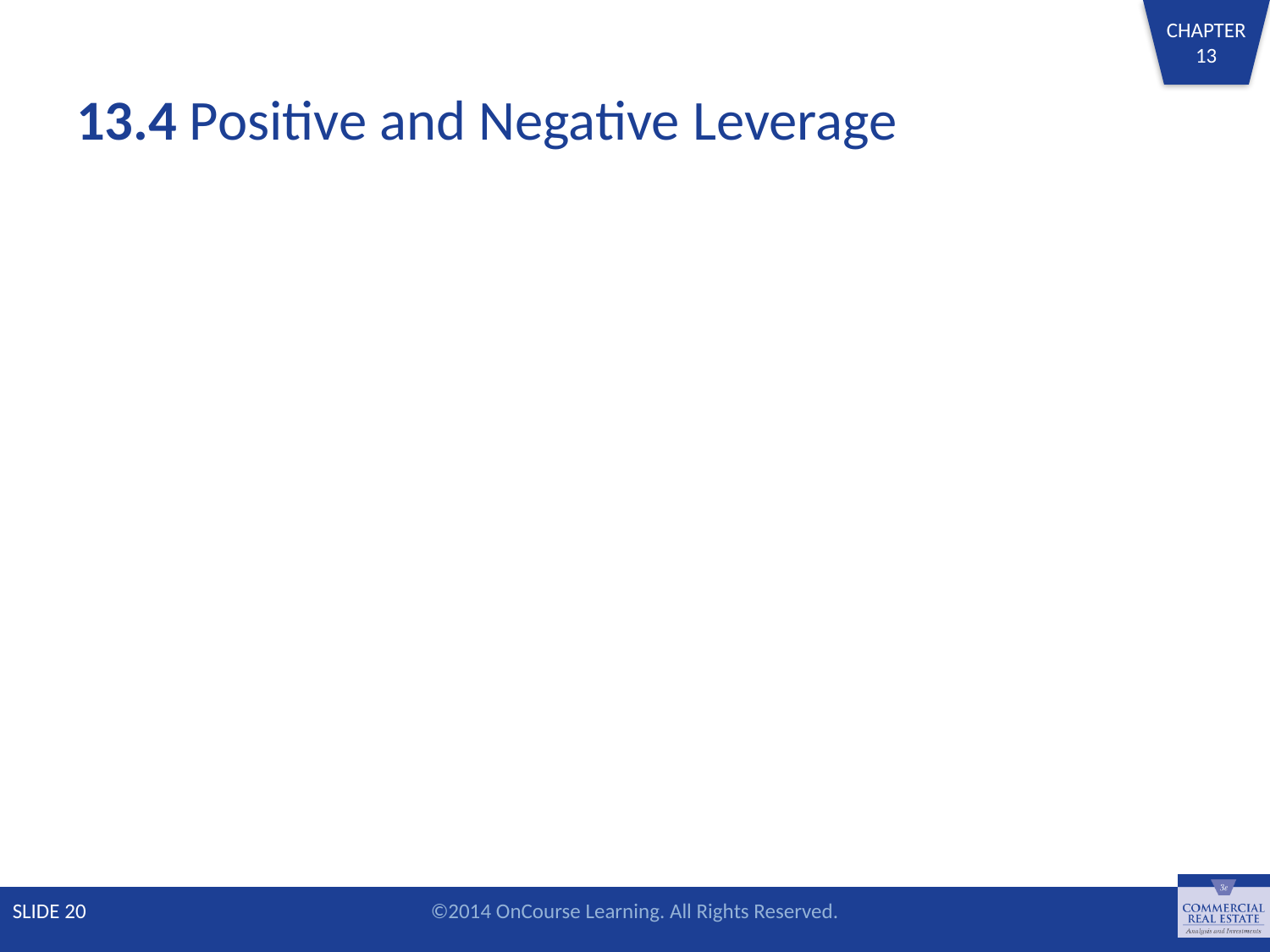

# 13.4 Positive and Negative Leverage

SLIDE 20